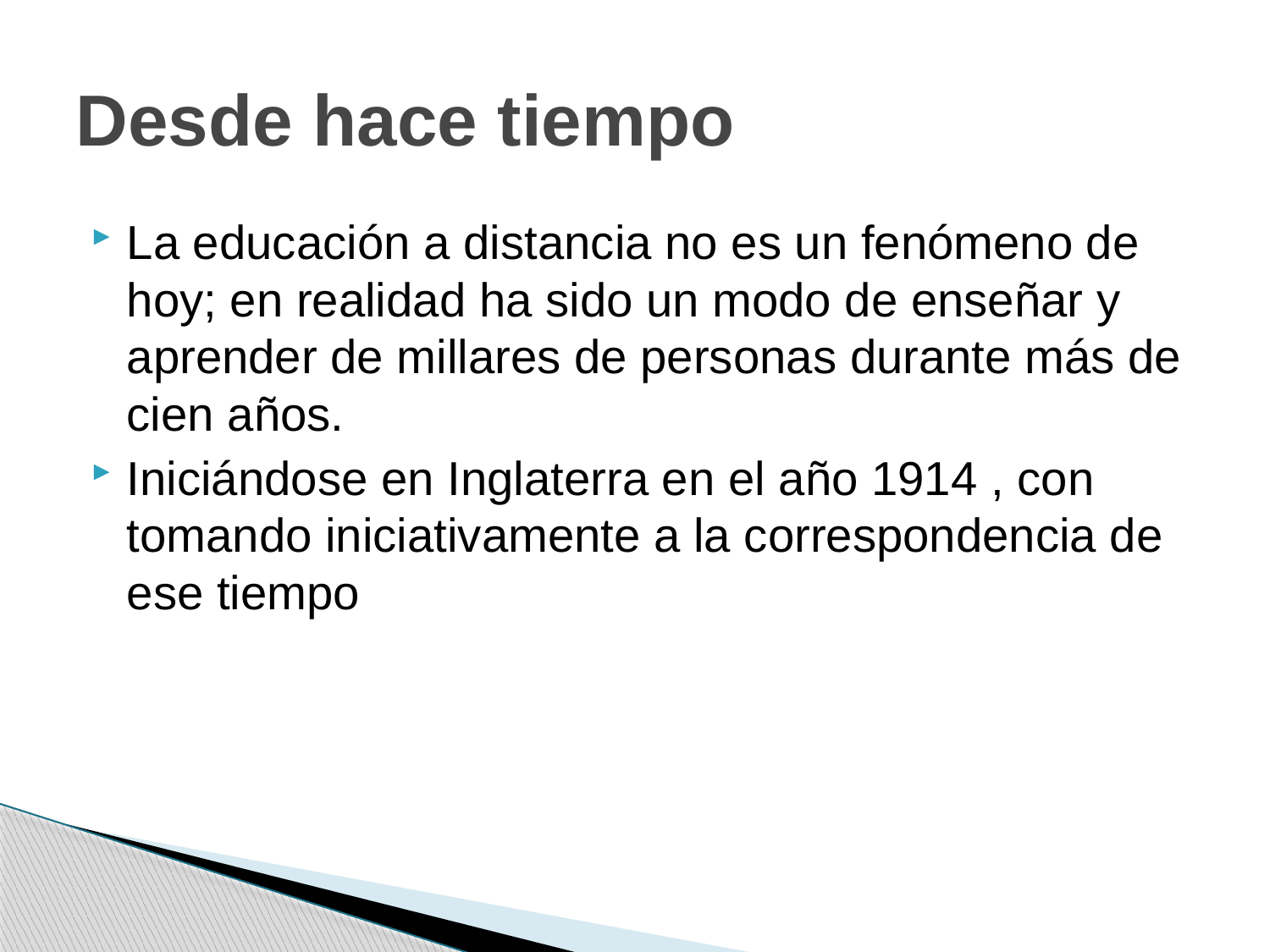

# Desde hace tiempo
La educación a distancia no es un fenómeno de hoy; en realidad ha sido un modo de enseñar y aprender de millares de personas durante más de cien años.
Iniciándose en Inglaterra en el año 1914 , con tomando iniciativamente a la correspondencia de ese tiempo